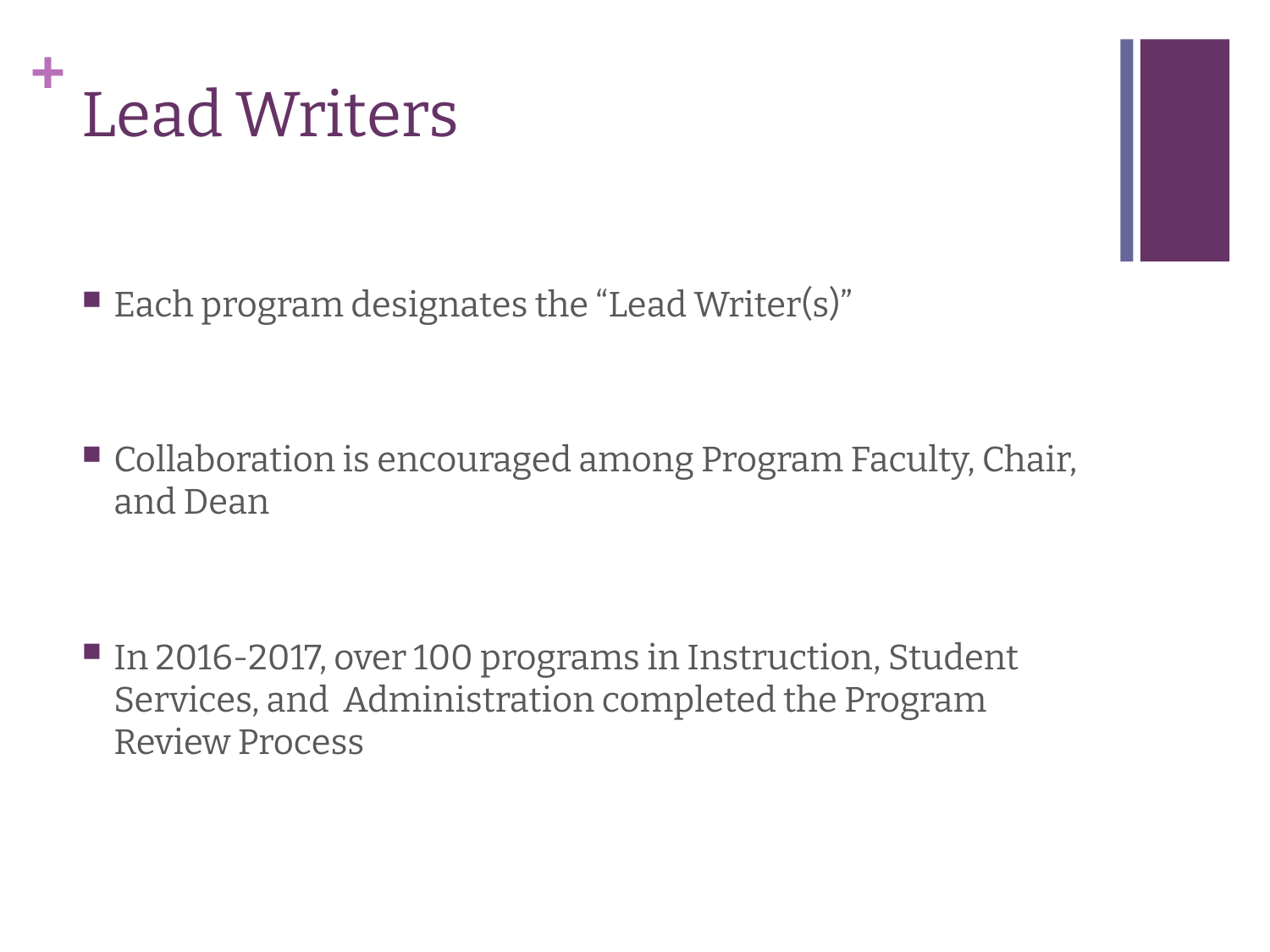

# Lead Writers
Each program designates the “Lead Writer(s)”

Collaboration is encouraged among Program Faculty, Chair, and Dean

In 2016-2017, over 100 programs in Instruction, Student Services, and  Administration completed the Program Review Process